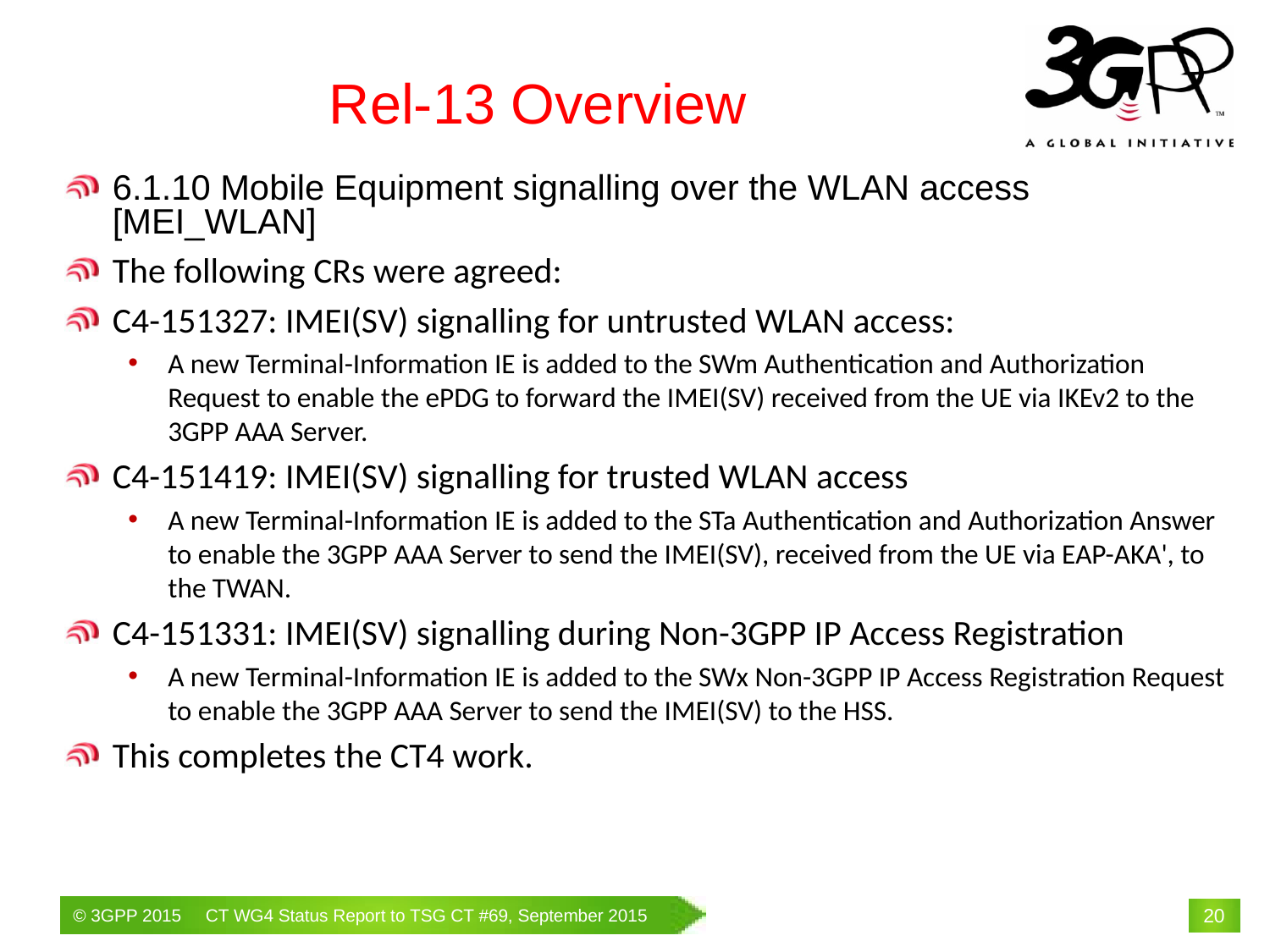

# Rel-13 Overview
6.1.10 Mobile Equipment signalling over the WLAN access  [MEI_WLAN]
The following CRs were agreed:
C4-151327: IMEI(SV) signalling for untrusted WLAN access:
A new Terminal-Information IE is added to the SWm Authentication and Authorization Request to enable the ePDG to forward the IMEI(SV) received from the UE via IKEv2 to the 3GPP AAA Server.
C4-151419: IMEI(SV) signalling for trusted WLAN access
A new Terminal-Information IE is added to the STa Authentication and Authorization Answer to enable the 3GPP AAA Server to send the IMEI(SV), received from the UE via EAP-AKA', to the TWAN.
C4-151331: IMEI(SV) signalling during Non-3GPP IP Access Registration
A new Terminal-Information IE is added to the SWx Non-3GPP IP Access Registration Request to enable the 3GPP AAA Server to send the IMEI(SV) to the HSS.
This completes the CT4 work.